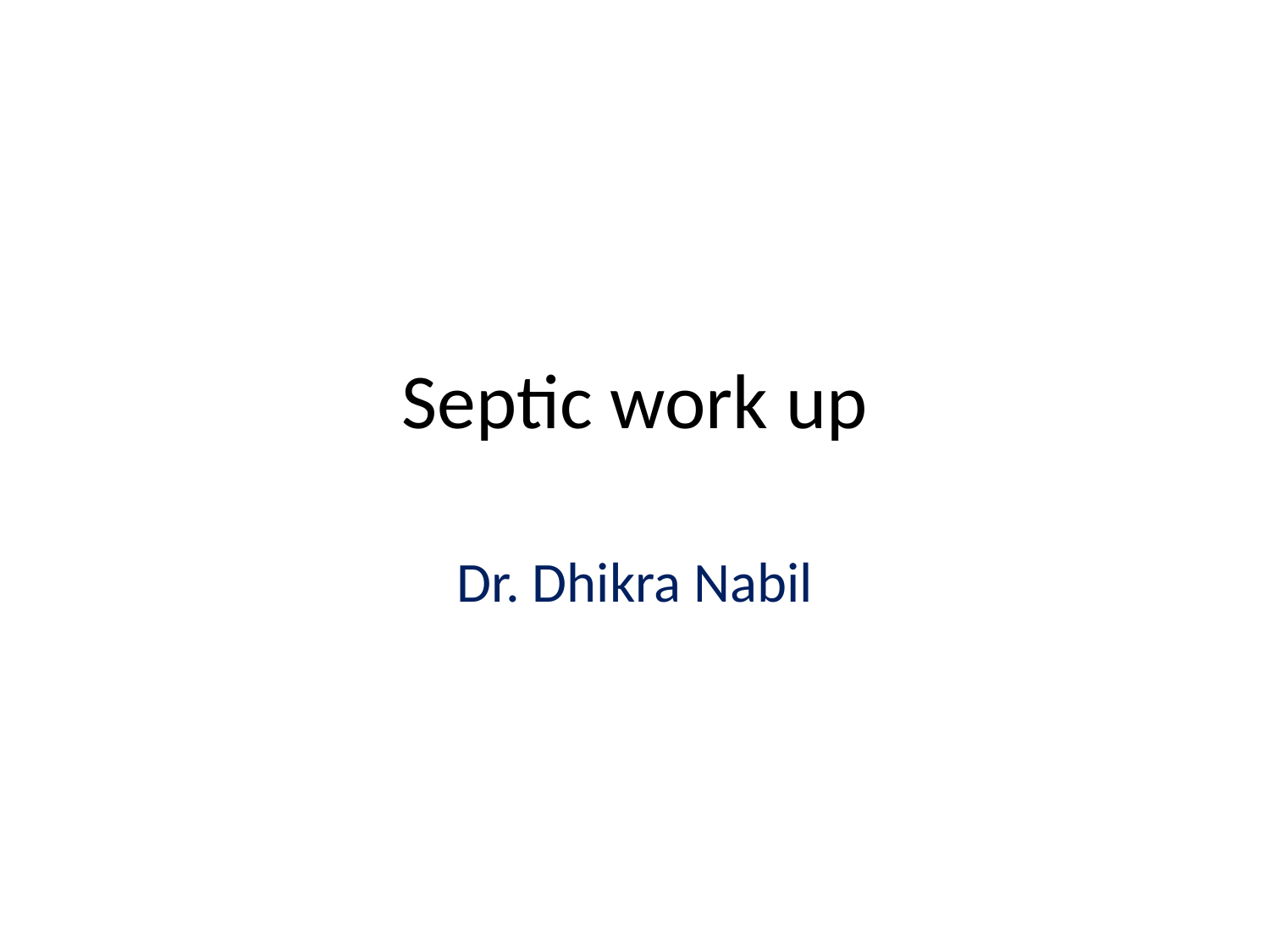

# Septic work up
Dr. Dhikra Nabil